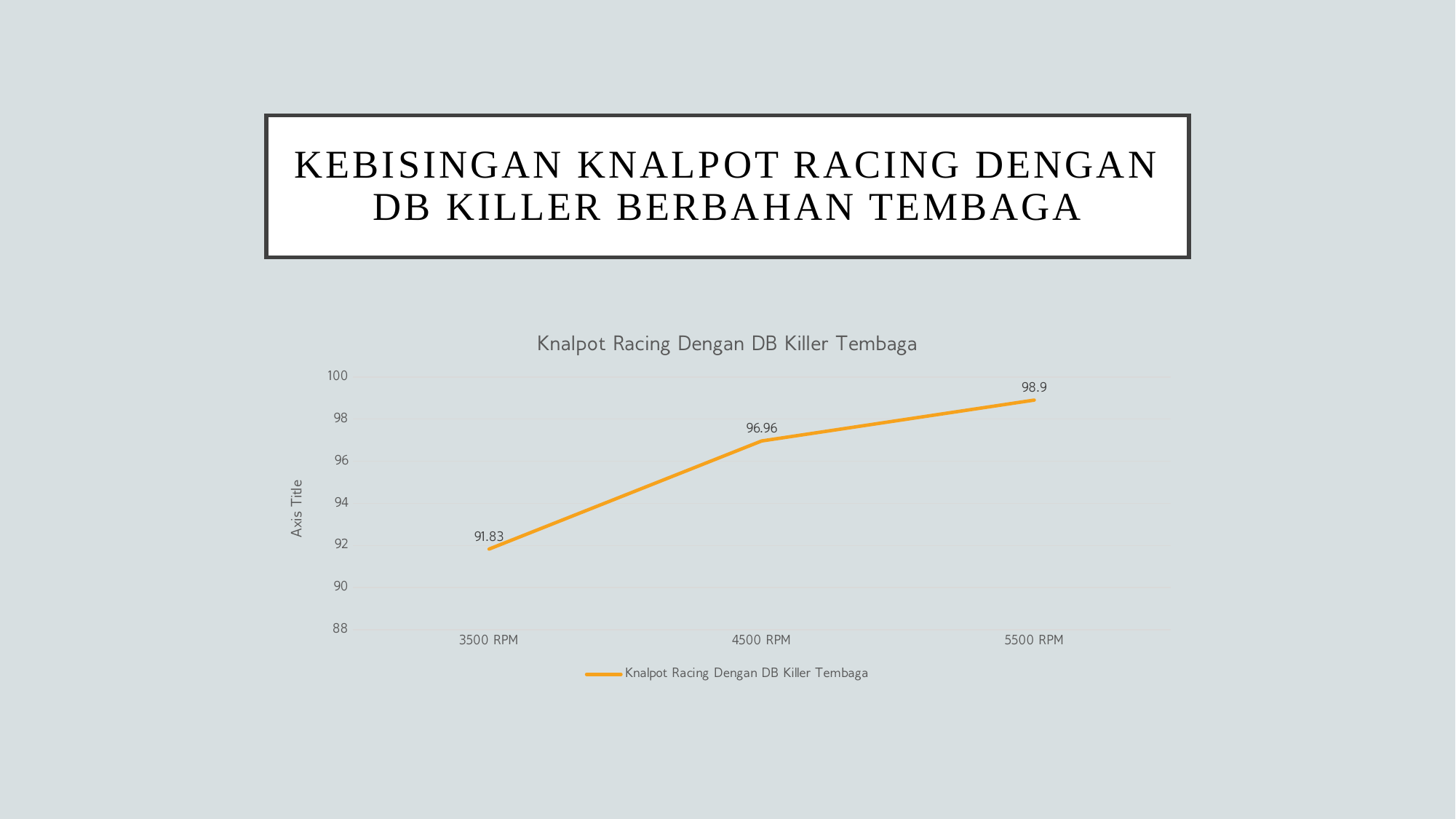

# Kebisingan Knalpot Racing Dengan DB Killer Berbahan Tembaga

### Chart:

| Category | Knalpot Racing Dengan DB Killer Tembaga |
|---|---|
| 3500 RPM | 91.83 |
| 4500 RPM | 96.96 |
| 5500 RPM | 98.9 |